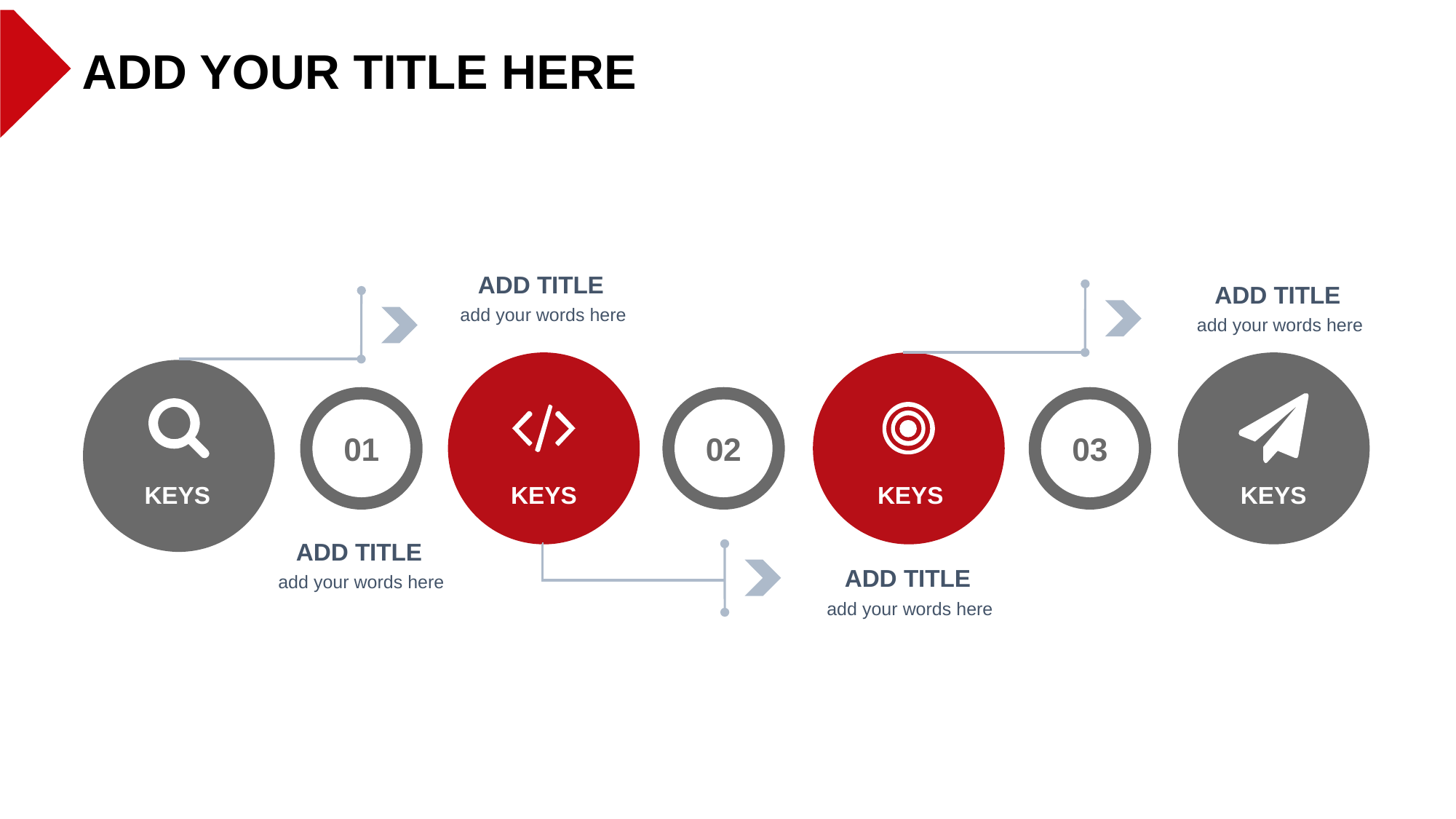

ADD YOUR TITLE HERE
ADD TITLE
ADD TITLE

add your words here

add your words here

03
KEYS

01
02

KEYS
KEYS
KEYS
ADD TITLE

ADD TITLE
add your words here
add your words here